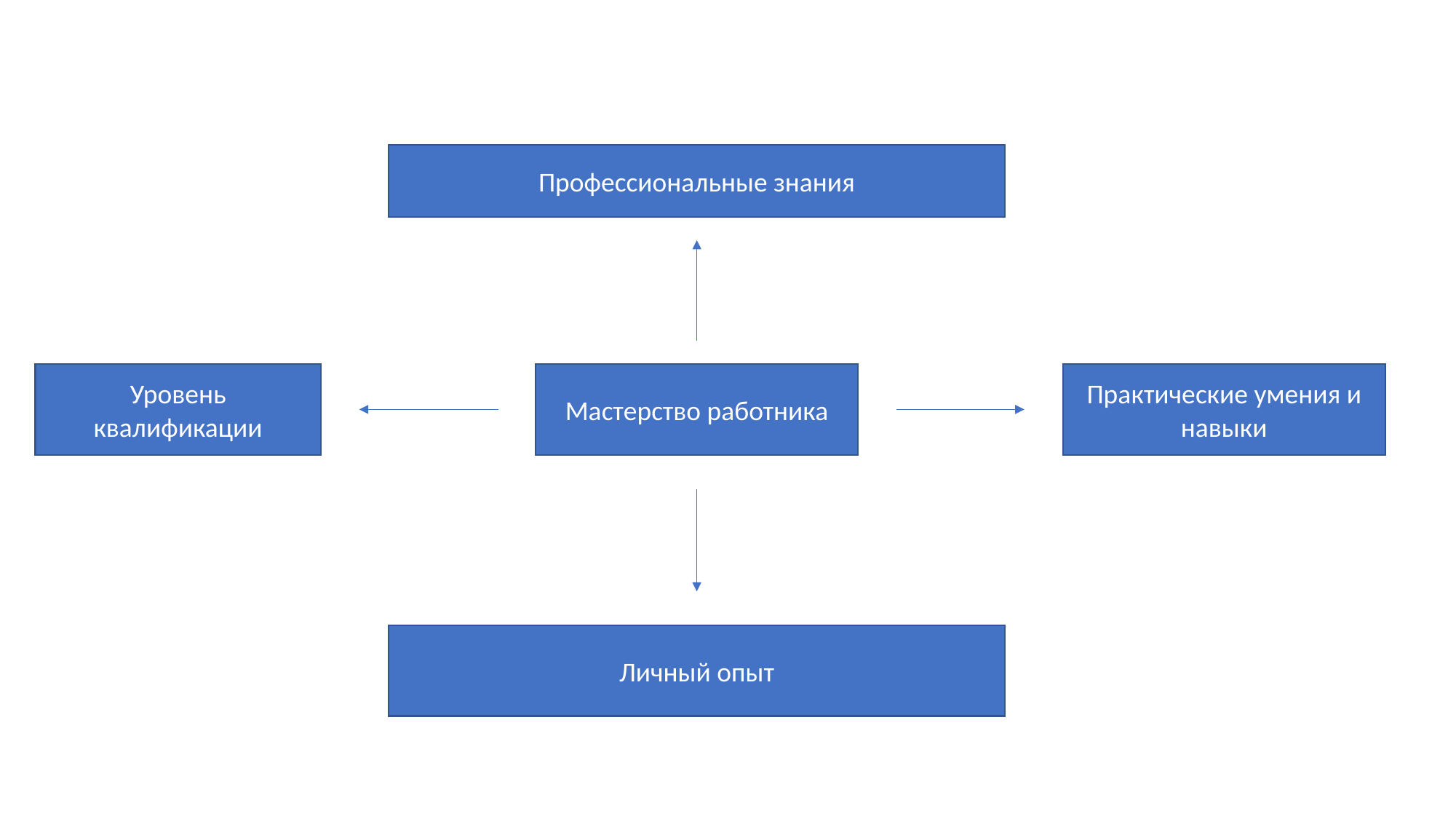

Профессиональные знания
Уровень квалификации
Мастерство работника
Практические умения и навыки
Личный опыт